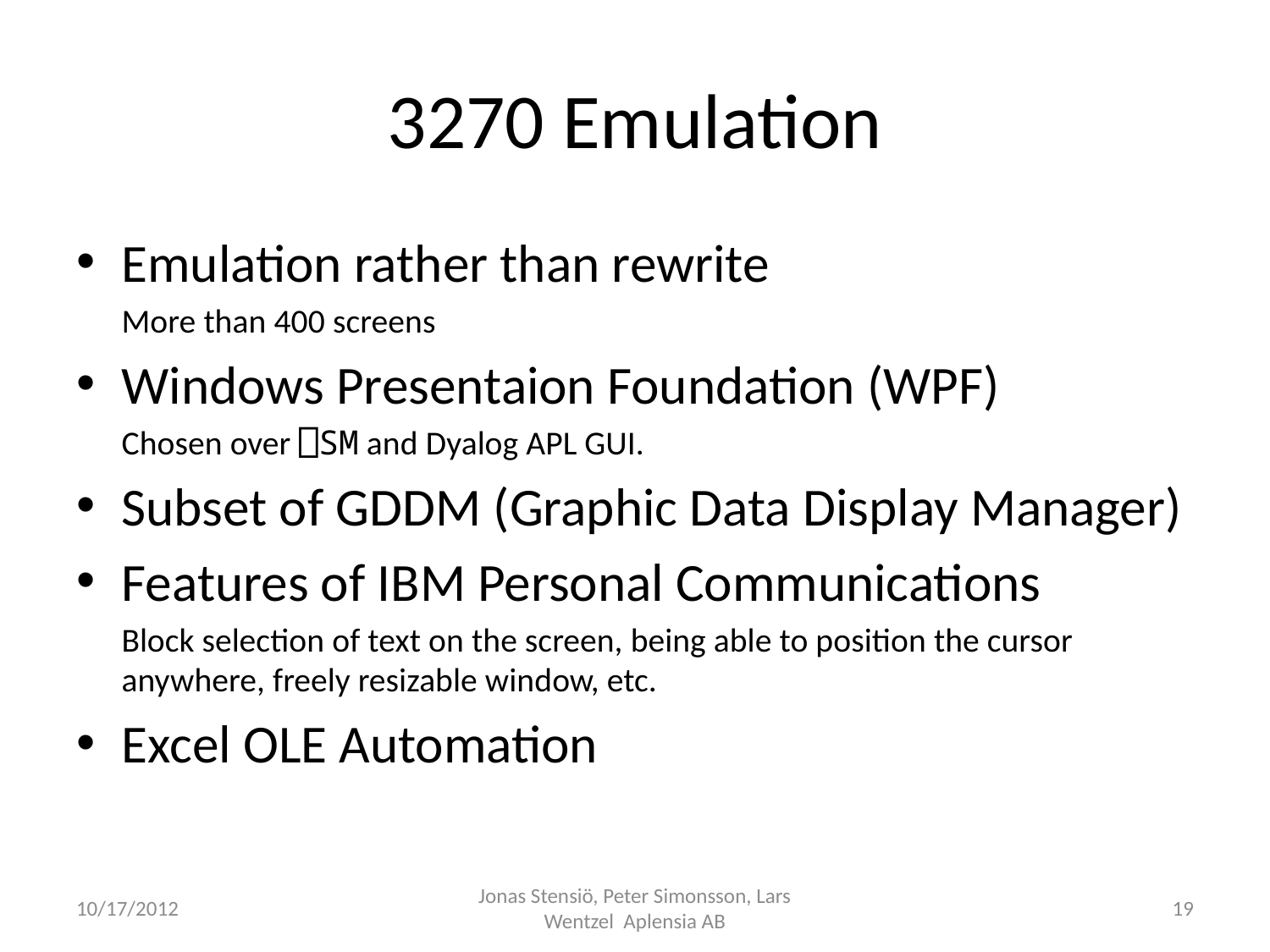

# 3270 Emulation
Emulation rather than rewrite
	More than 400 screens
Windows Presentaion Foundation (WPF)
	Chosen over ⎕SM and Dyalog APL GUI.
Subset of GDDM (Graphic Data Display Manager)
Features of IBM Personal Communications
	Block selection of text on the screen, being able to position the cursor anywhere, freely resizable window, etc.
Excel OLE Automation
10/17/2012
Jonas Stensiö, Peter Simonsson, Lars Wentzel  Aplensia AB
19